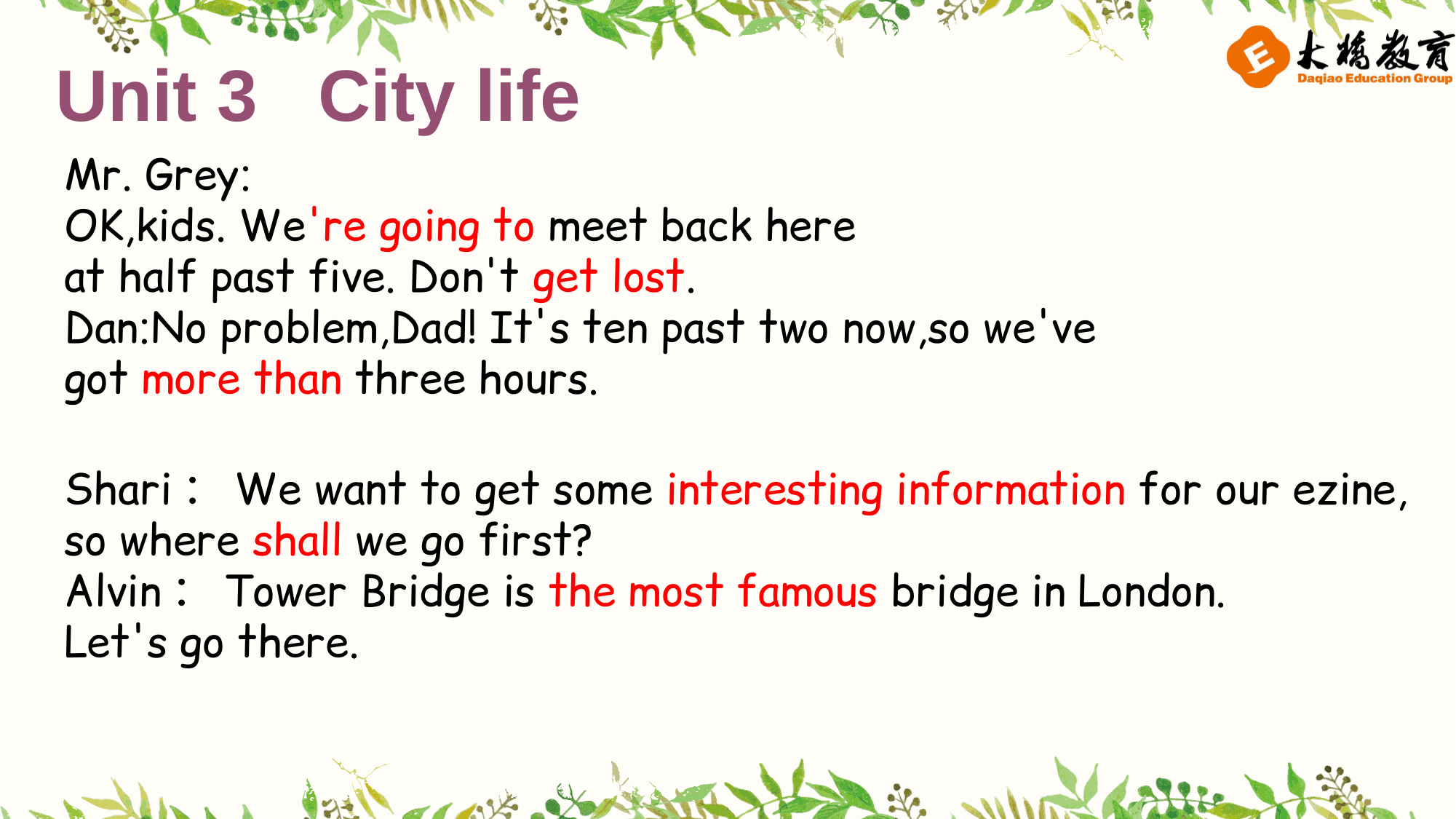

Unit 3   City life
Mr. Grey:
OK,kids. We're going to meet back here
at half past five. Don't get lost.
Dan:No problem,Dad! It's ten past two now,so we've got more than three hours.
Shari：We want to get some interesting information for our ezine,
so where shall we go first?
Alvin：Tower Bridge is the most famous bridge in London.
Let's go there.